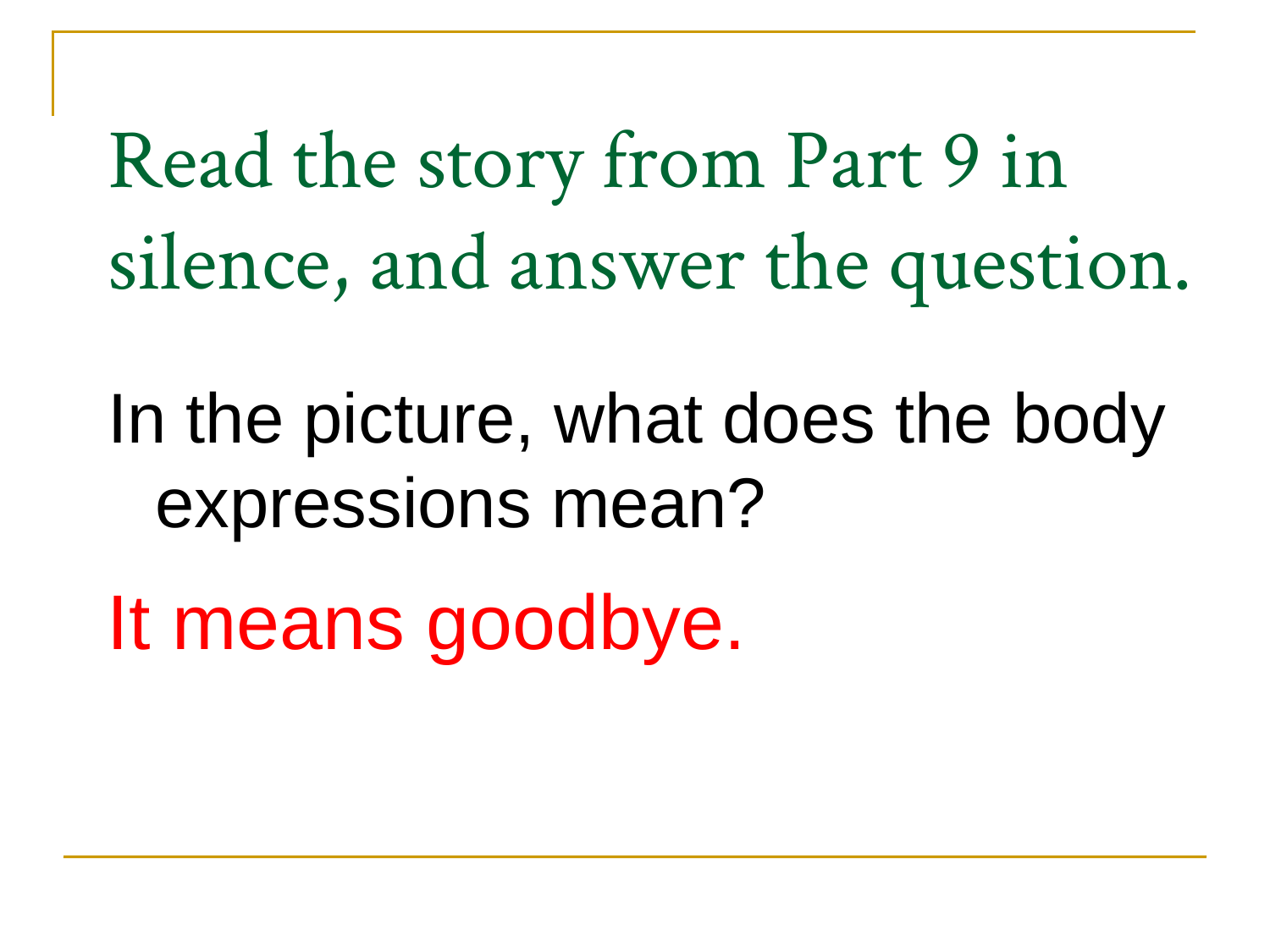

# Read the story from Part 9 in silence, and answer the question.
In the picture, what does the body expressions mean?
It means goodbye.